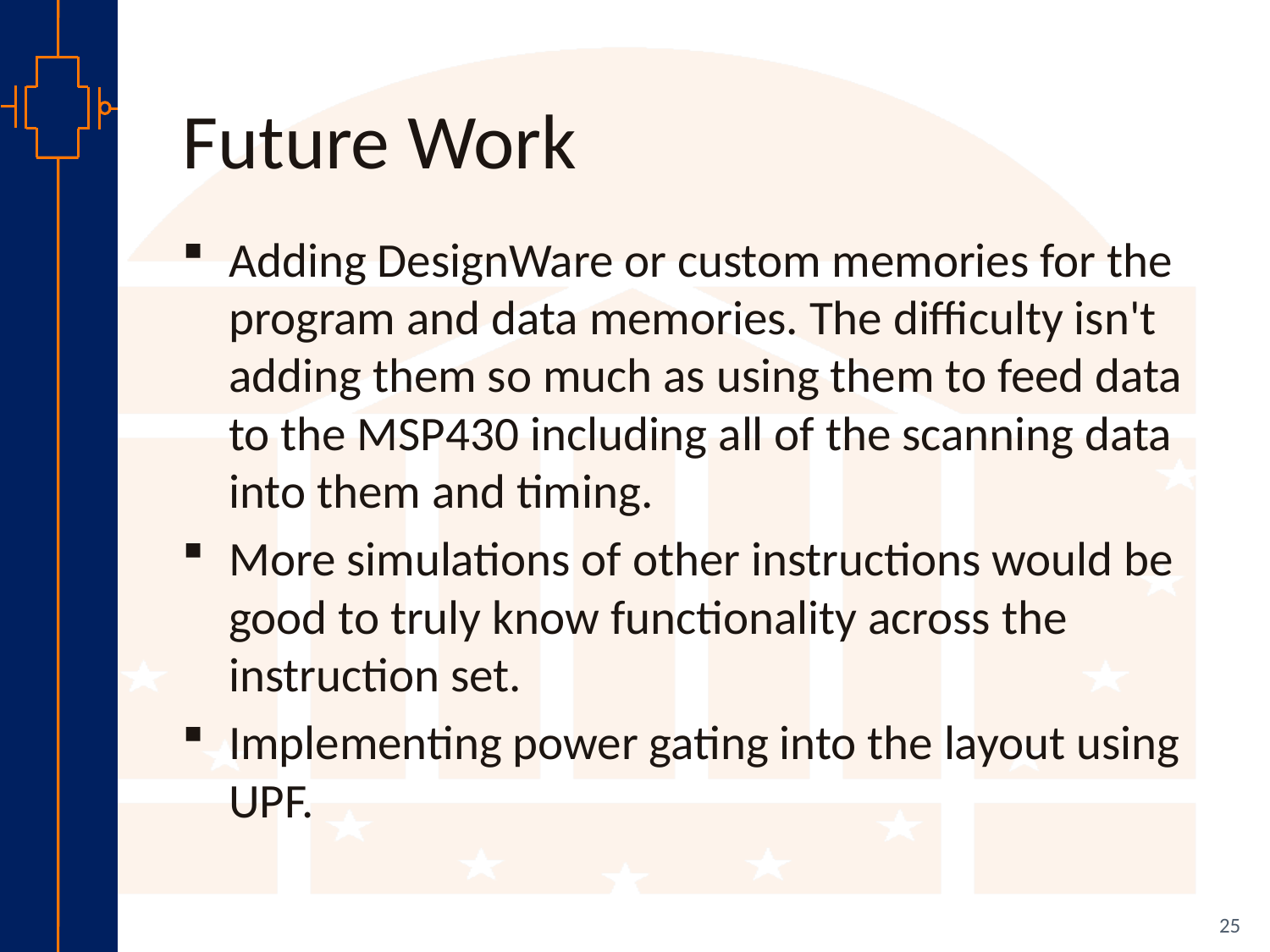

# Future Work
Adding DesignWare or custom memories for the program and data memories. The difficulty isn't adding them so much as using them to feed data to the MSP430 including all of the scanning data into them and timing.
More simulations of other instructions would be good to truly know functionality across the instruction set.
Implementing power gating into the layout using UPF.

25